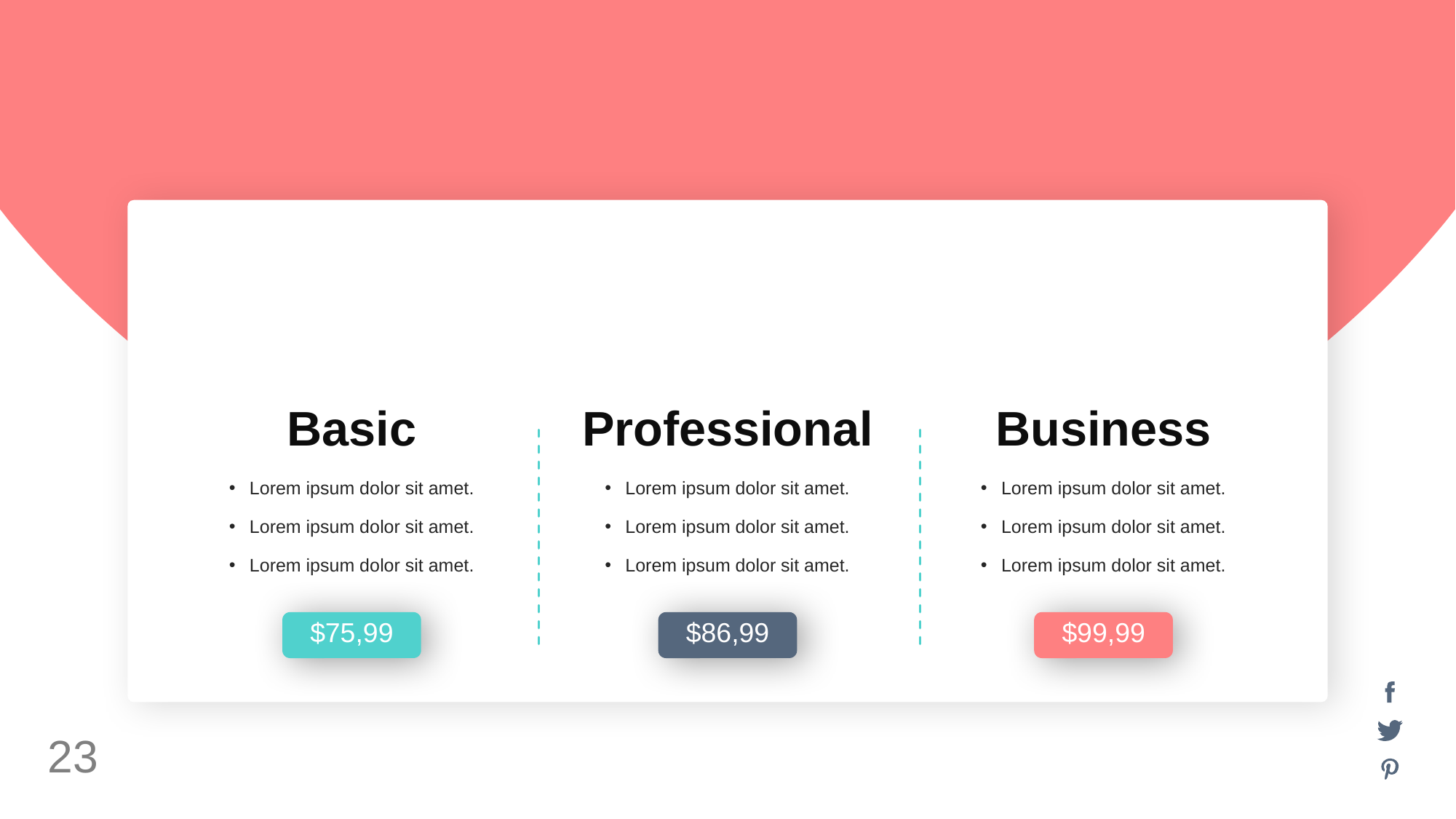

Basic
Lorem ipsum dolor sit amet.
Lorem ipsum dolor sit amet.
Lorem ipsum dolor sit amet.
$75,99

Professional
Lorem ipsum dolor sit amet.
Lorem ipsum dolor sit amet.
Lorem ipsum dolor sit amet.
$86,99

Business
Lorem ipsum dolor sit amet.
Lorem ipsum dolor sit amet.
Lorem ipsum dolor sit amet.
$99,99